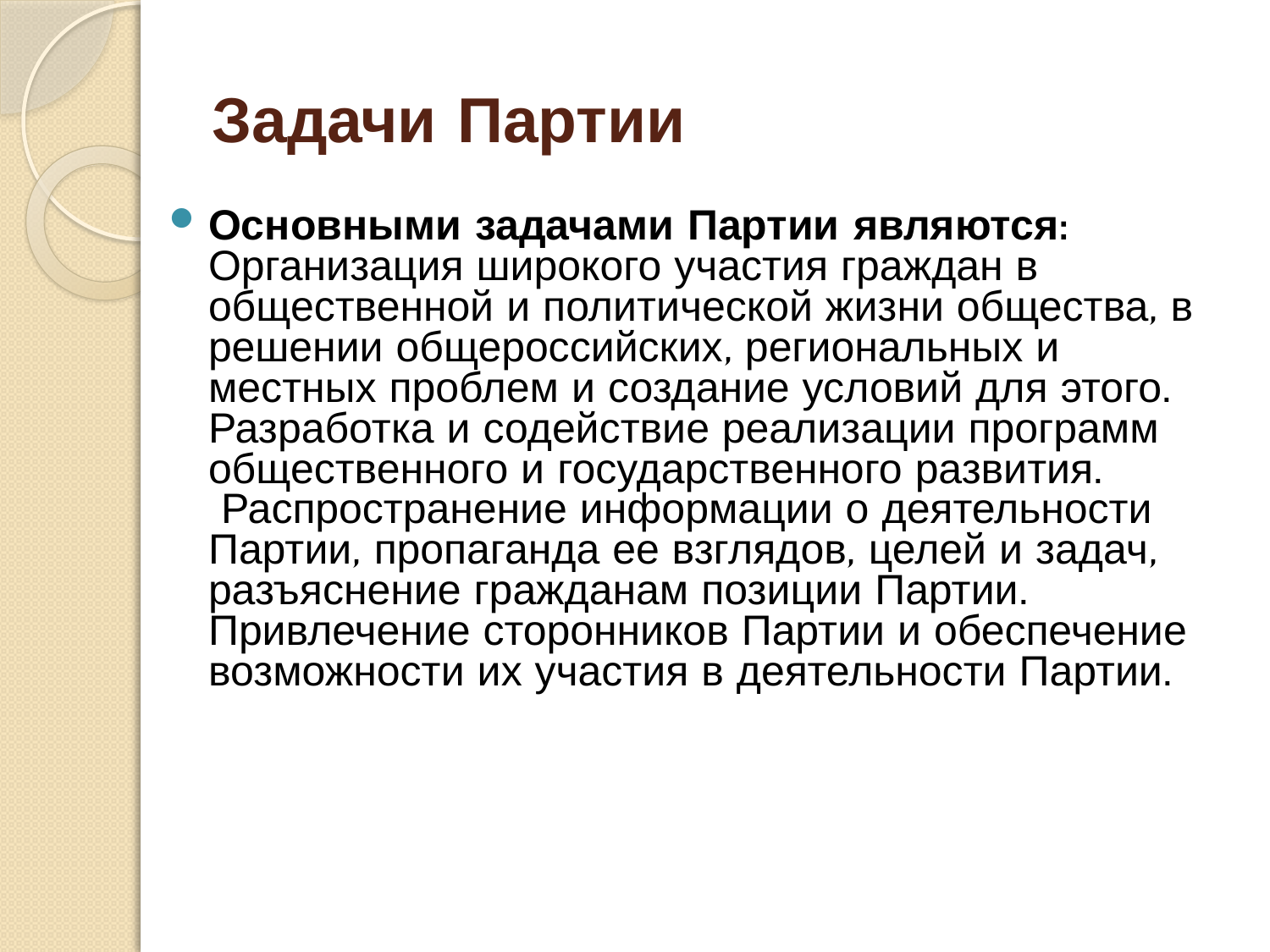

# Задачи Партии
Основными задачами Партии являются:
Организация широкого участия граждан в общественной и политической жизни общества, в решении общероссийских, региональных и местных проблем и создание условий для этого.
Разработка и содействие реализации программ общественного и государственного развития.
 Распространение информации о деятельности Партии, пропаганда ее взглядов, целей и задач, разъяснение гражданам позиции Партии.
Привлечение сторонников Партии и обеспечение возможности их участия в деятельности Партии.